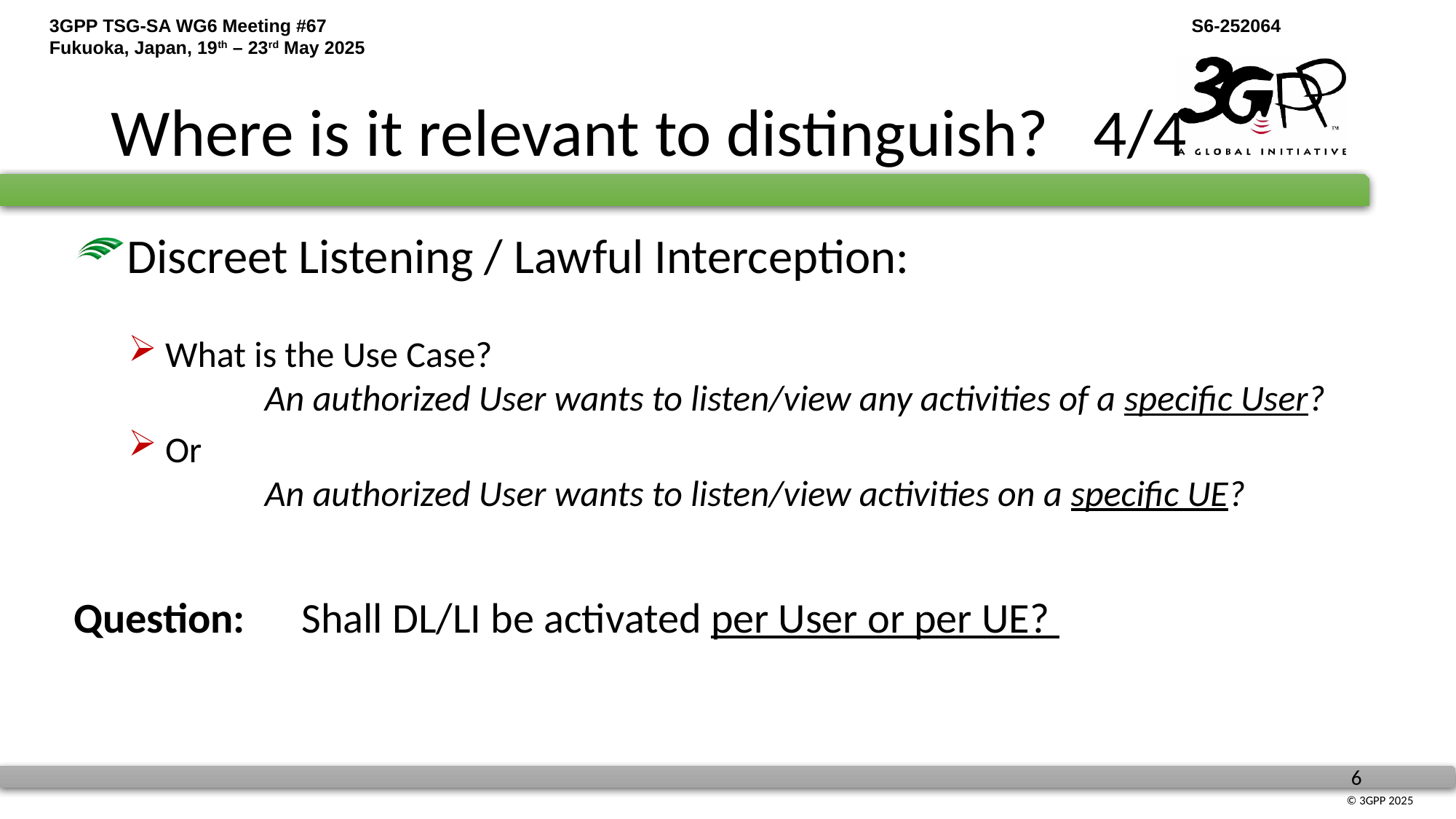

# Where is it relevant to distinguish?   4/4
Discreet Listening / Lawful Interception:

 What is the Use Case?
  	An authorized User wants to listen/view any activities of a specific User?
 Or
  	An authorized User wants to listen/view activities on a specific UE?

Question:  	 Shall DL/LI be activated per User or per UE?